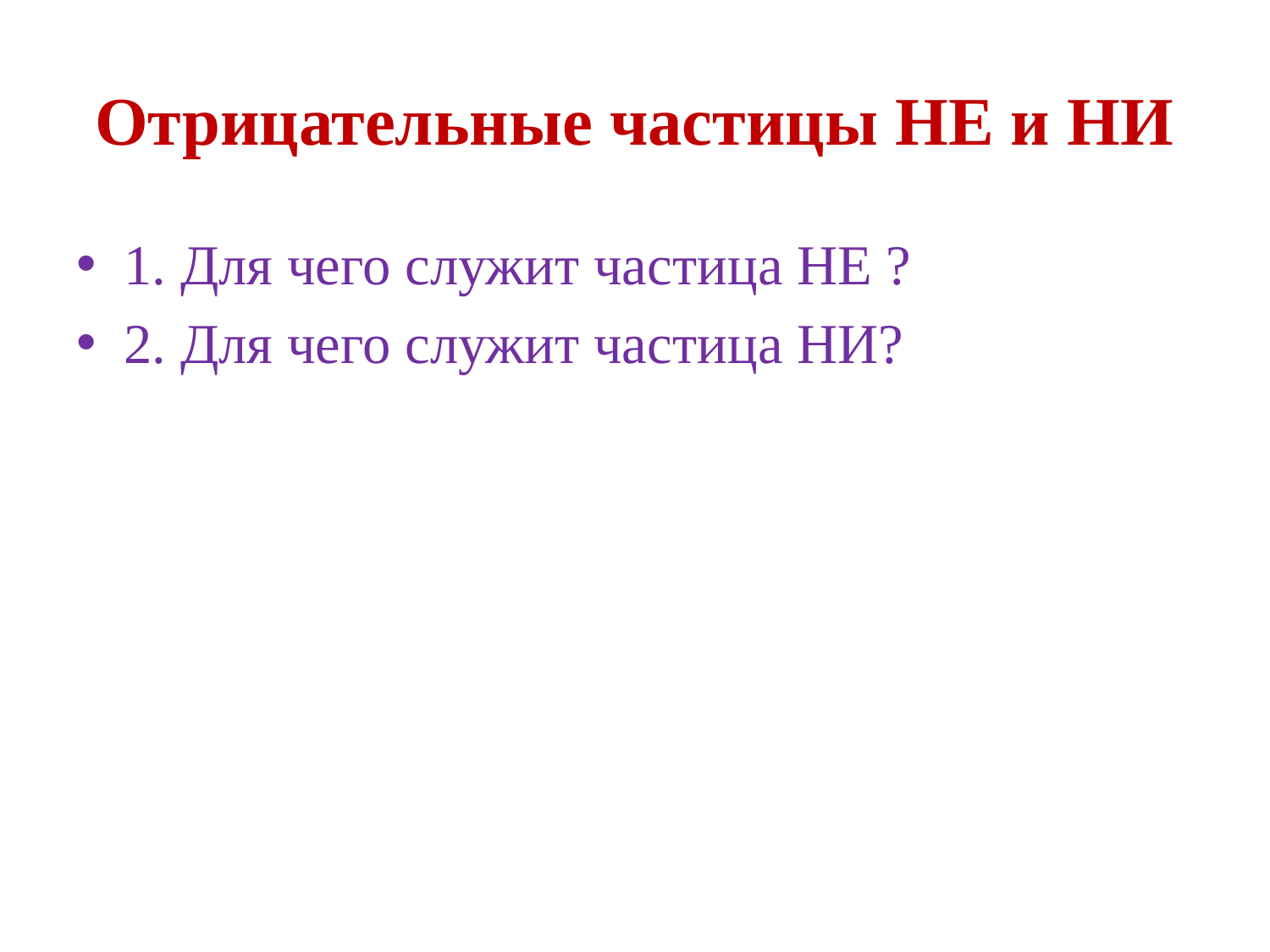

# Отрицательные частицы НЕ и НИ
1. Для чего служит частица НЕ ?
2. Для чего служит частица НИ?